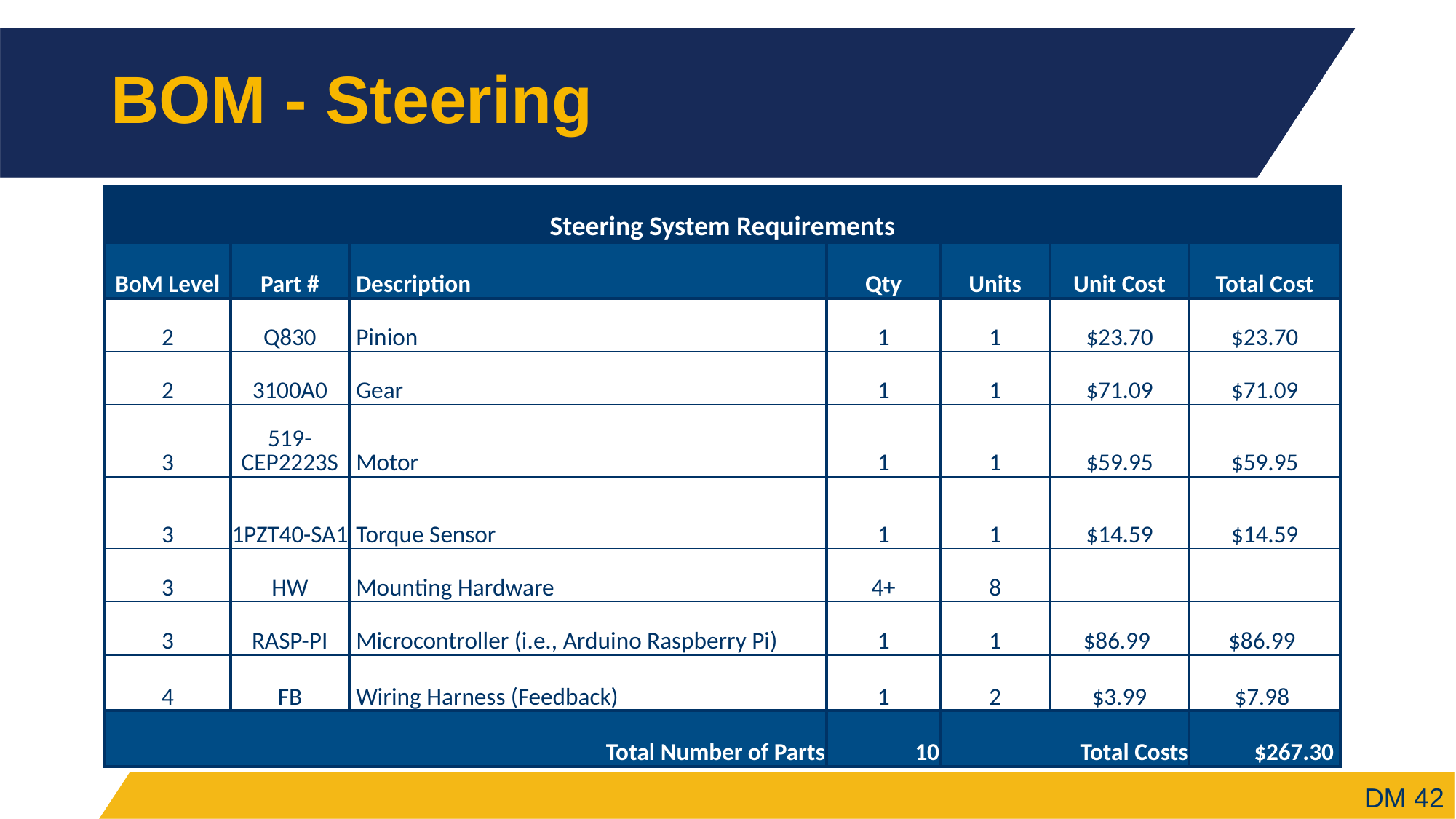

# BOM - Steering
| Steering System Requirements |  |  |  |  |  |  |
| --- | --- | --- | --- | --- | --- | --- |
| BoM Level | Part # | Description | Qty | Units | Unit Cost | Total Cost |
| 2 | Q830 | Pinion | 1 | 1 | $23.70 | $23.70 |
| 2 | 3100A0 | Gear | 1 | 1 | $71.09 | $71.09 |
| 3 | 519-CEP2223S | Motor | 1 | 1 | $59.95 | $59.95 |
| 3 | 1PZT40-SA1 | Torque Sensor | 1 | 1 | $14.59 | $14.59 |
| 3 | HW | Mounting Hardware | 4+ | 8 |  |  |
| 3 | RASP-PI | Microcontroller (i.e., Arduino Raspberry Pi) | 1 | 1 | $86.99 | $86.99 |
| 4 | FB | Wiring Harness (Feedback) | 1 | 2 | $3.99 | $7.98 |
| Total Number of Parts |  |  | 10 | Total Costs |  | $267.30 |
DM 42